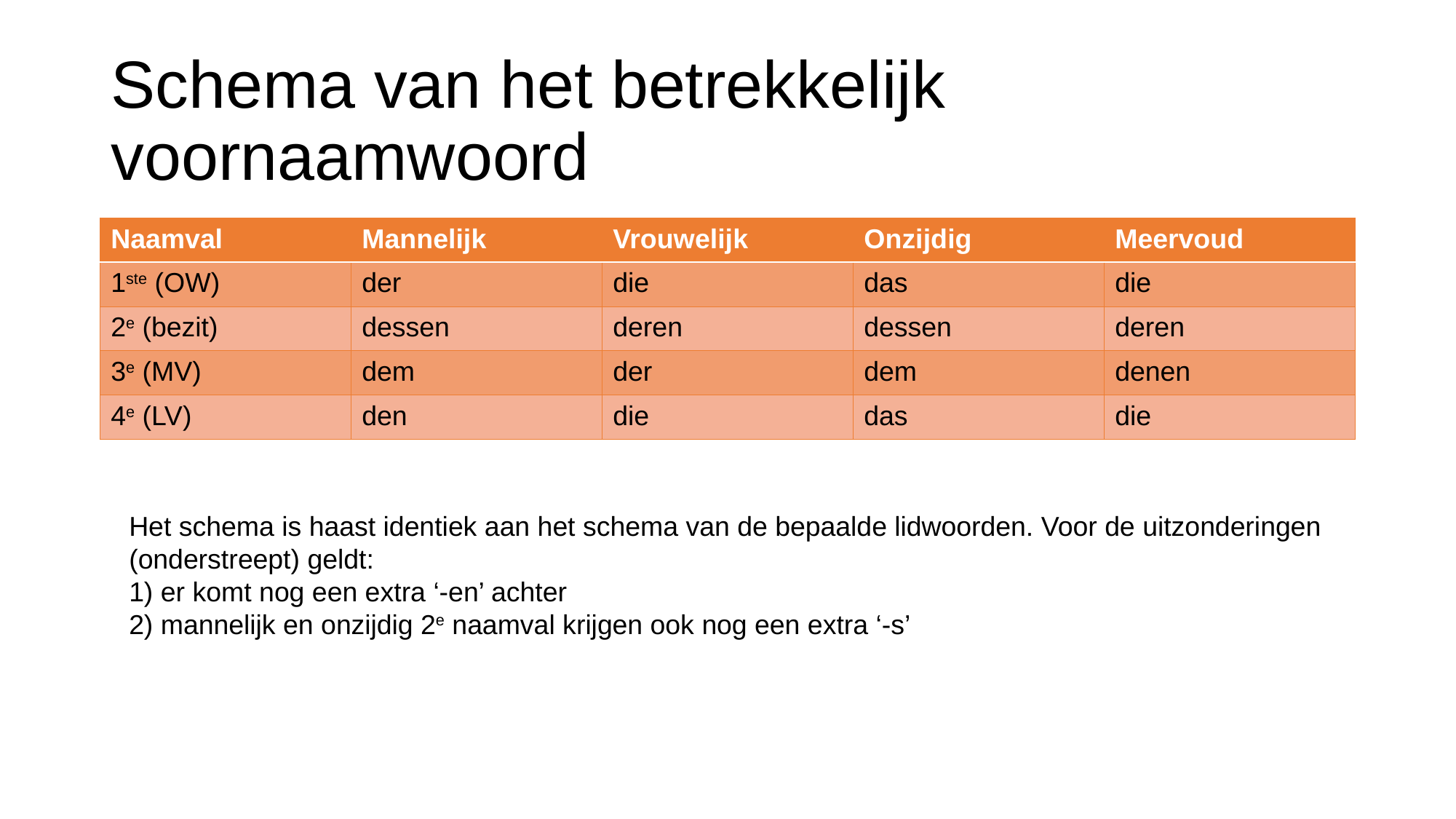

# Schema van het betrekkelijk voornaamwoord
| Naamval | Mannelijk | Vrouwelijk | Onzijdig | Meervoud |
| --- | --- | --- | --- | --- |
| 1ste (OW) | der | die | das | die |
| 2e (bezit) | dessen | deren | dessen | deren |
| 3e (MV) | dem | der | dem | denen |
| 4e (LV) | den | die | das | die |
Het schema is haast identiek aan het schema van de bepaalde lidwoorden. Voor de uitzonderingen (onderstreept) geldt:
1) er komt nog een extra ‘-en’ achter
2) mannelijk en onzijdig 2e naamval krijgen ook nog een extra ‘-s’